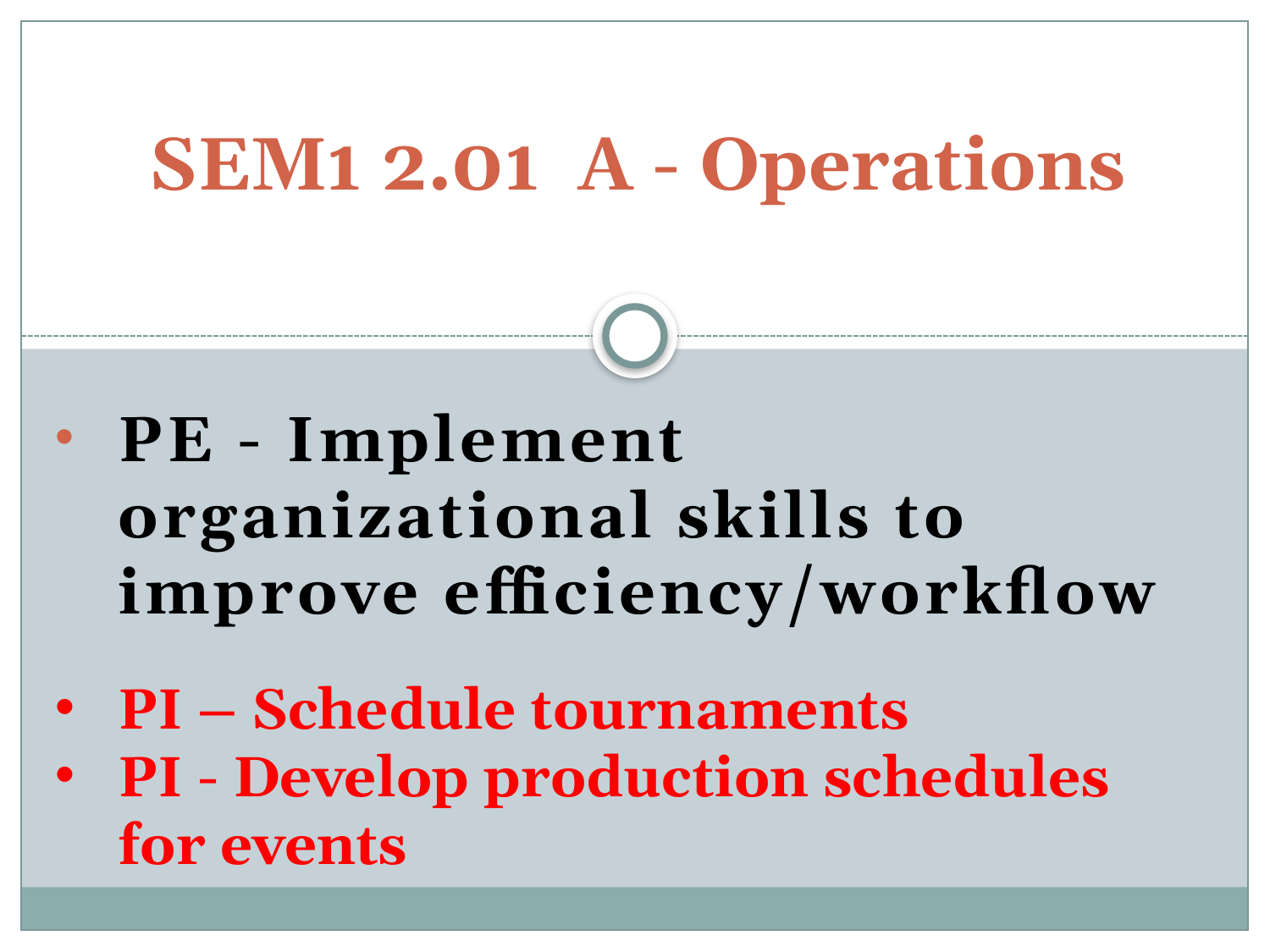

# SEM1 2.01  A - Operations
PE - Implement organizational skills to improve efficiency/workflow
PI – Schedule tournaments
PI - Develop production schedules for events